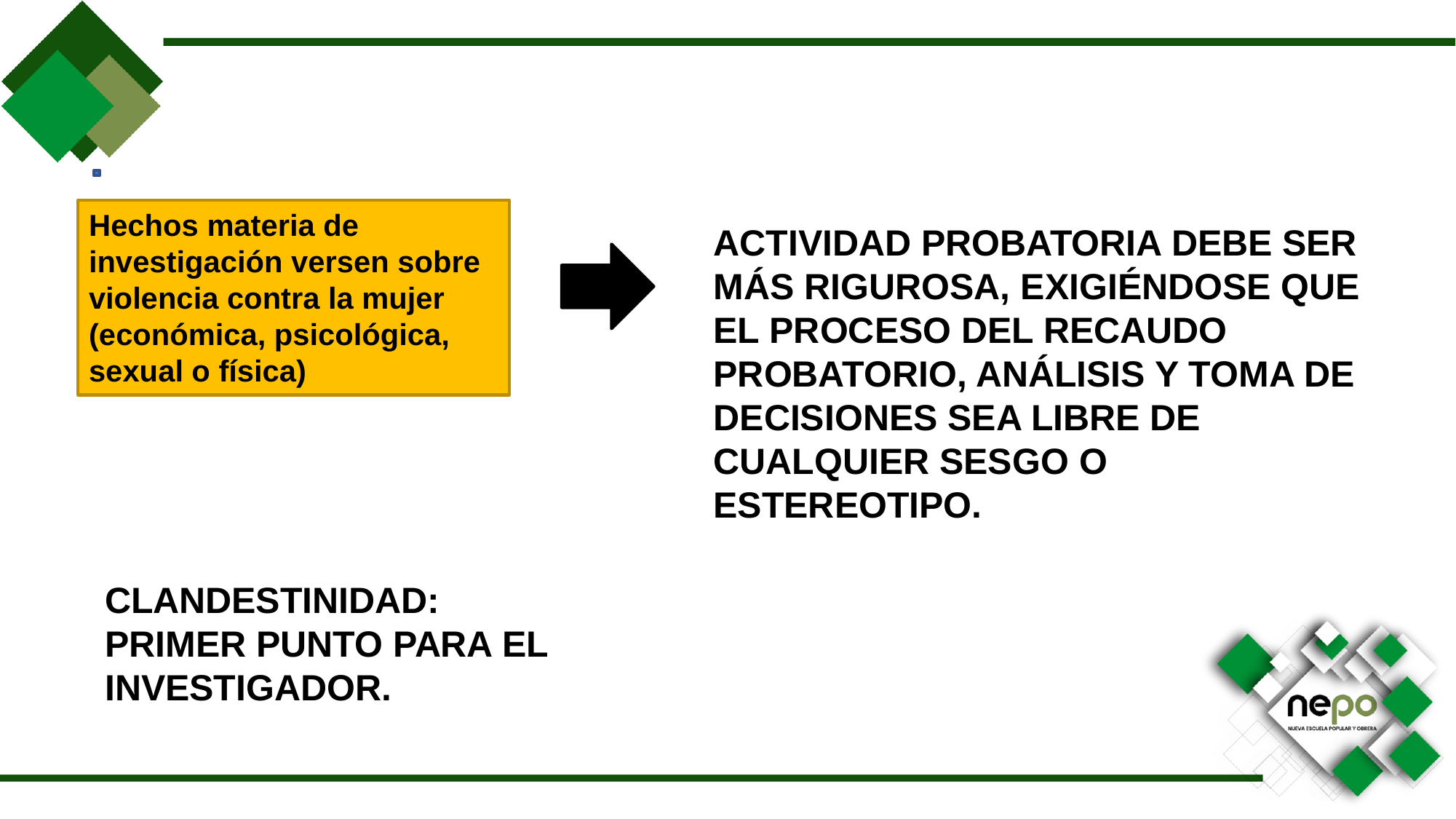

Hechos materia de investigación versen sobre violencia contra la mujer (económica, psicológica, sexual o física)
ACTIVIDAD PROBATORIA DEBE SER MÁS RIGUROSA, EXIGIÉNDOSE QUE EL PROCESO DEL RECAUDO PROBATORIO, ANÁLISIS Y TOMA DE DECISIONES SEA LIBRE DE CUALQUIER SESGO O ESTEREOTIPO.

CLANDESTINIDAD: PRIMER PUNTO PARA EL INVESTIGADOR.